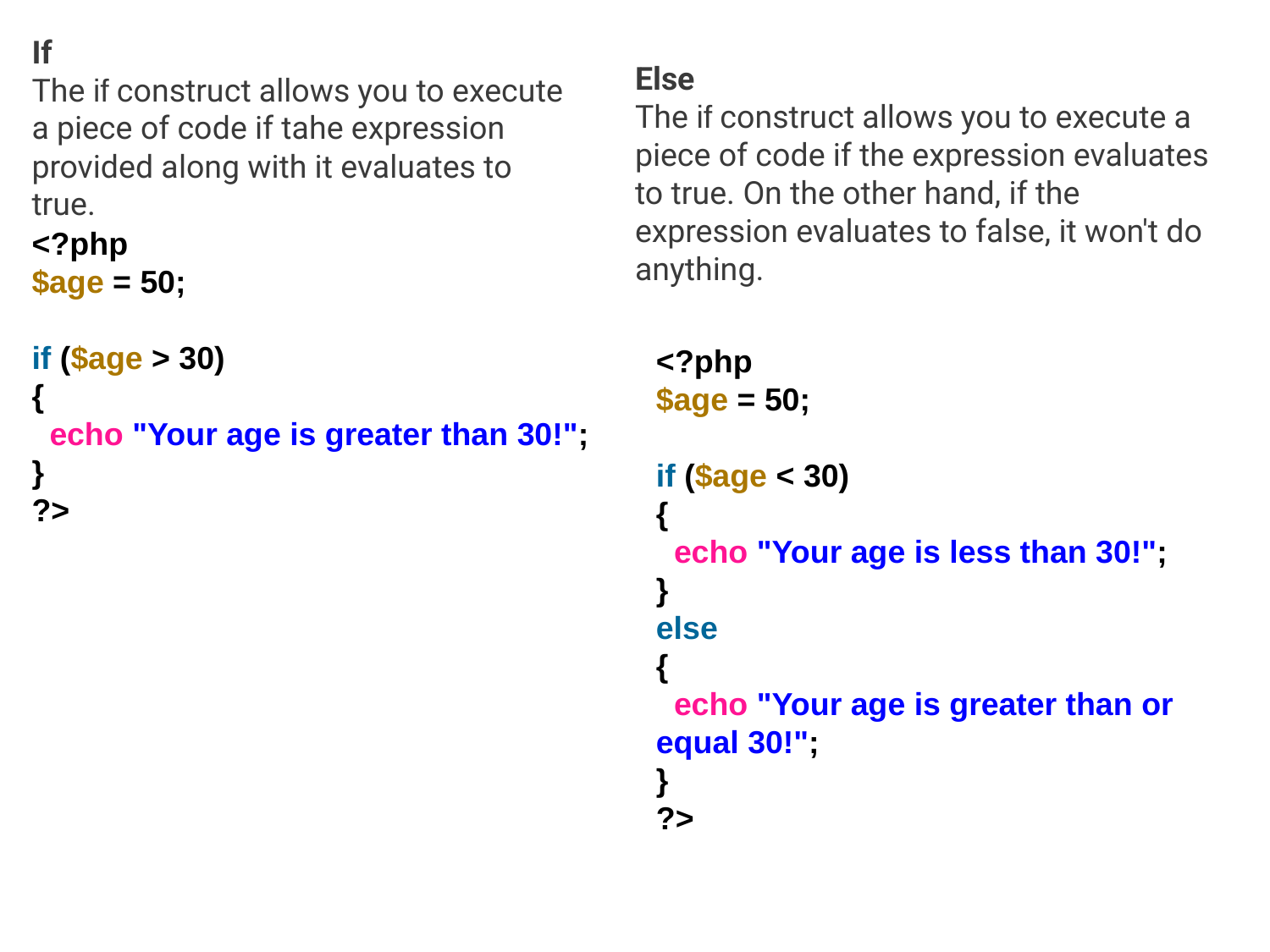

If
The if construct allows you to execute a piece of code if tahe expression provided along with it evaluates to true.
Else
The if construct allows you to execute a piece of code if the expression evaluates to true. On the other hand, if the expression evaluates to false, it won't do anything.
<?php
$age = 50;

if ($age > 30)
{
  echo "Your age is greater than 30!";
}
?>
<?php
$age = 50;

if ($age < 30)
{
  echo "Your age is less than 30!";
}
else
{
  echo "Your age is greater than or equal 30!";
}
?>